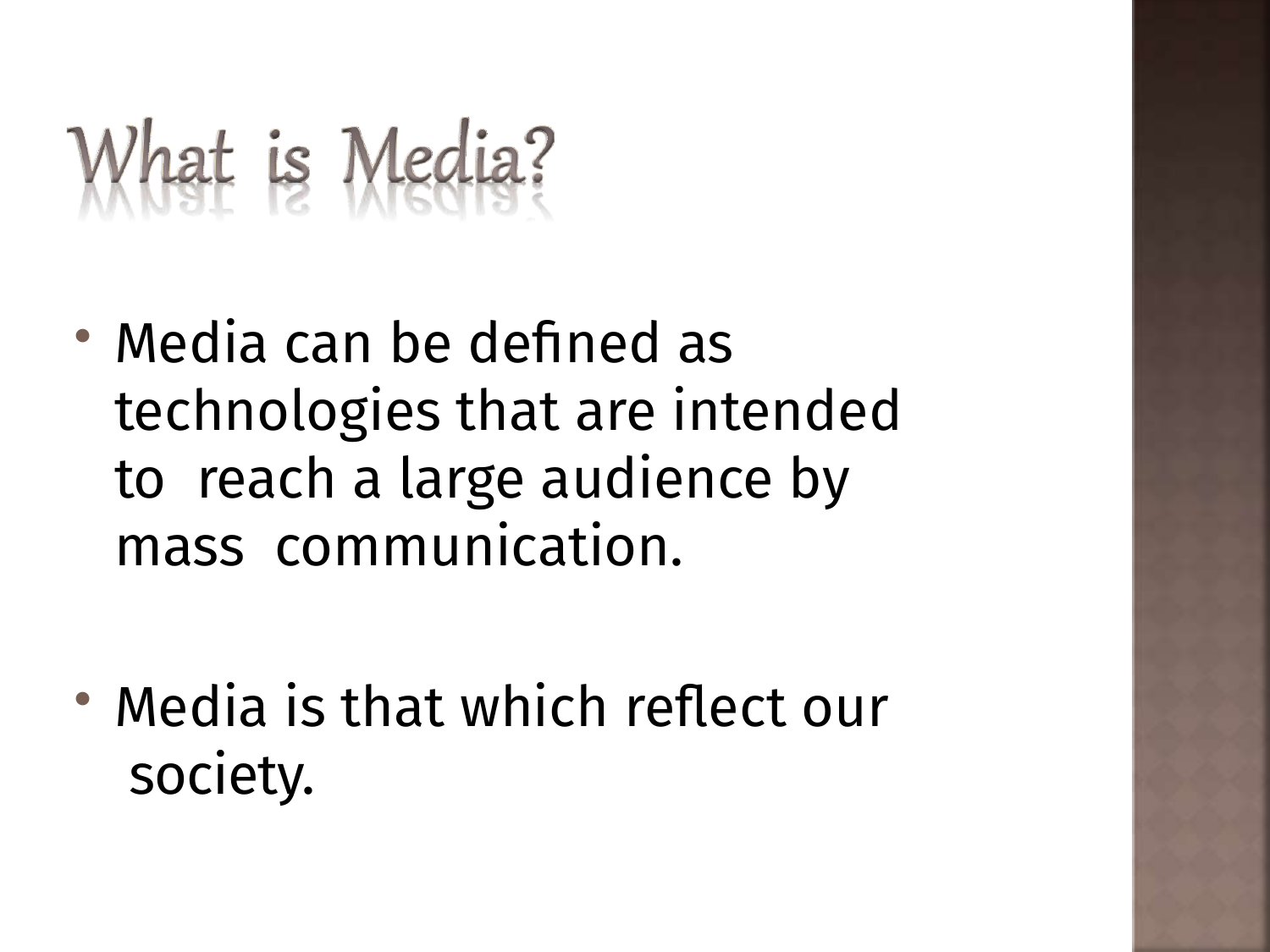

Media can be defined as  technologies that are intended to  reach a large audience by mass  communication.

Media is that which reflect our  society.